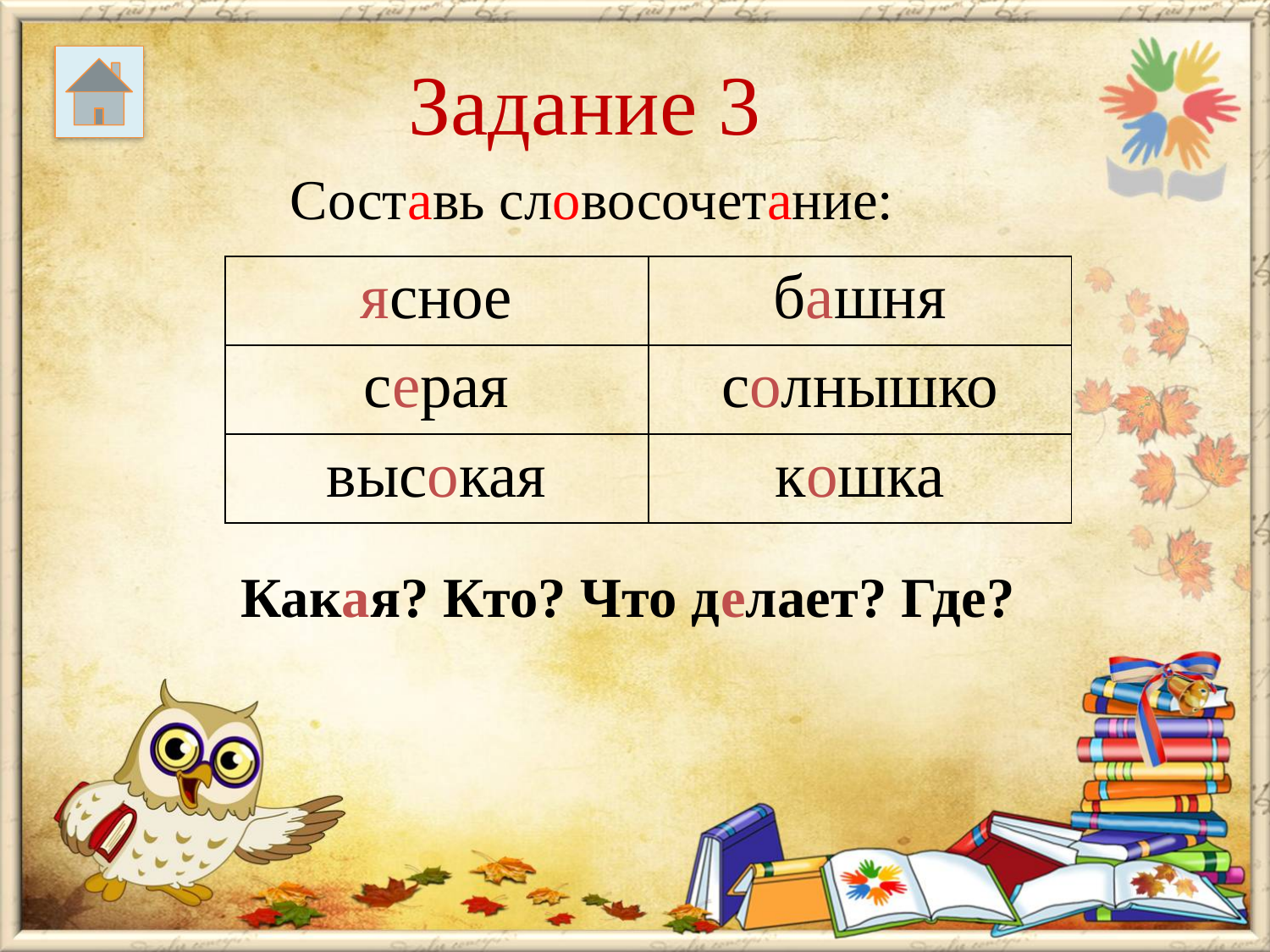

# Задание 3

Составь словосочетание:
| ясное | башня |
| --- | --- |
| серая | солнышко |
| высокая | кошка |
Какая? Кто? Что делает? Где?